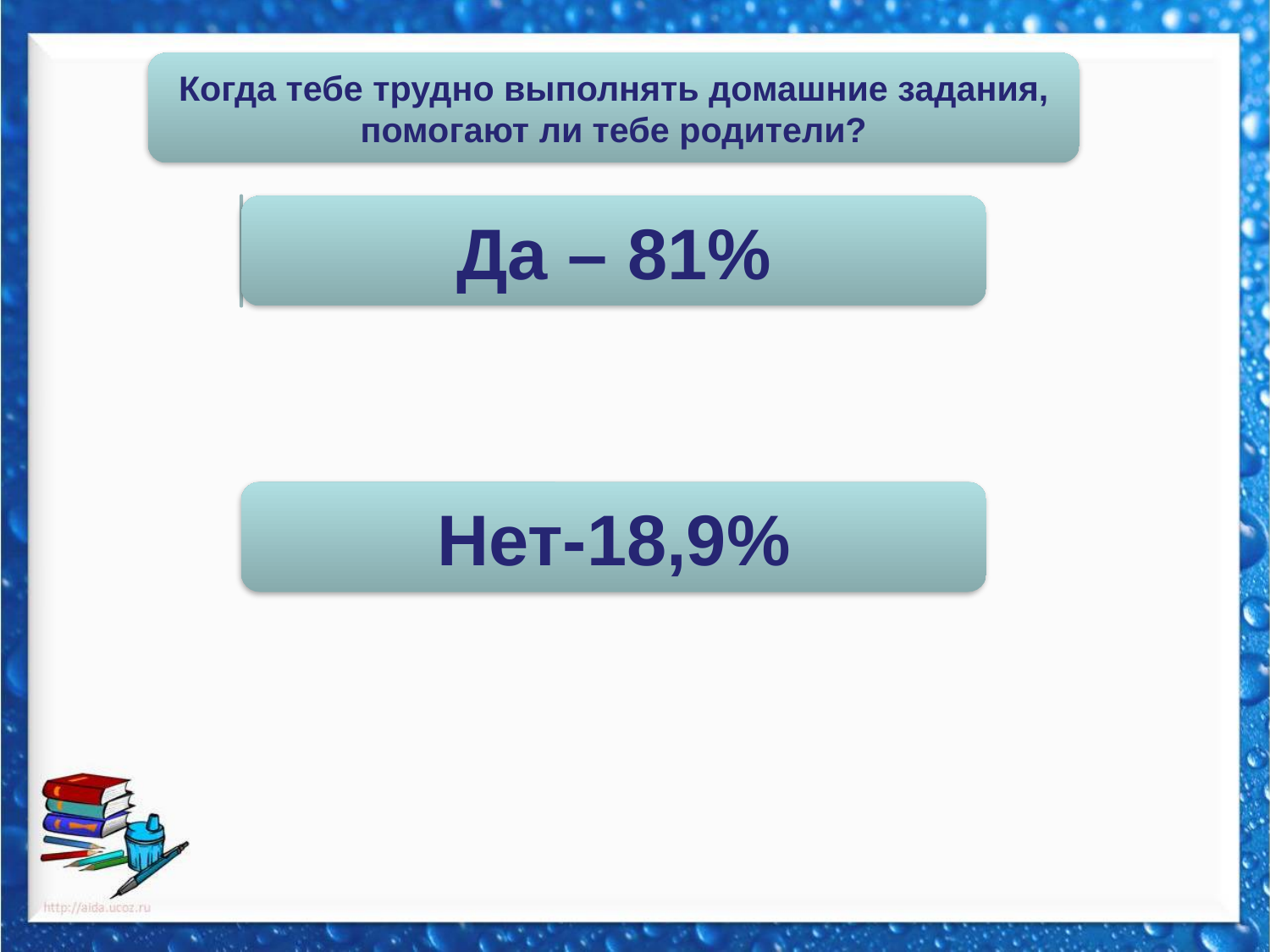

#
Когда тебе трудно выполнять домашние задания, помогают ли тебе родители?
Да – 81%
Нет-18,9%